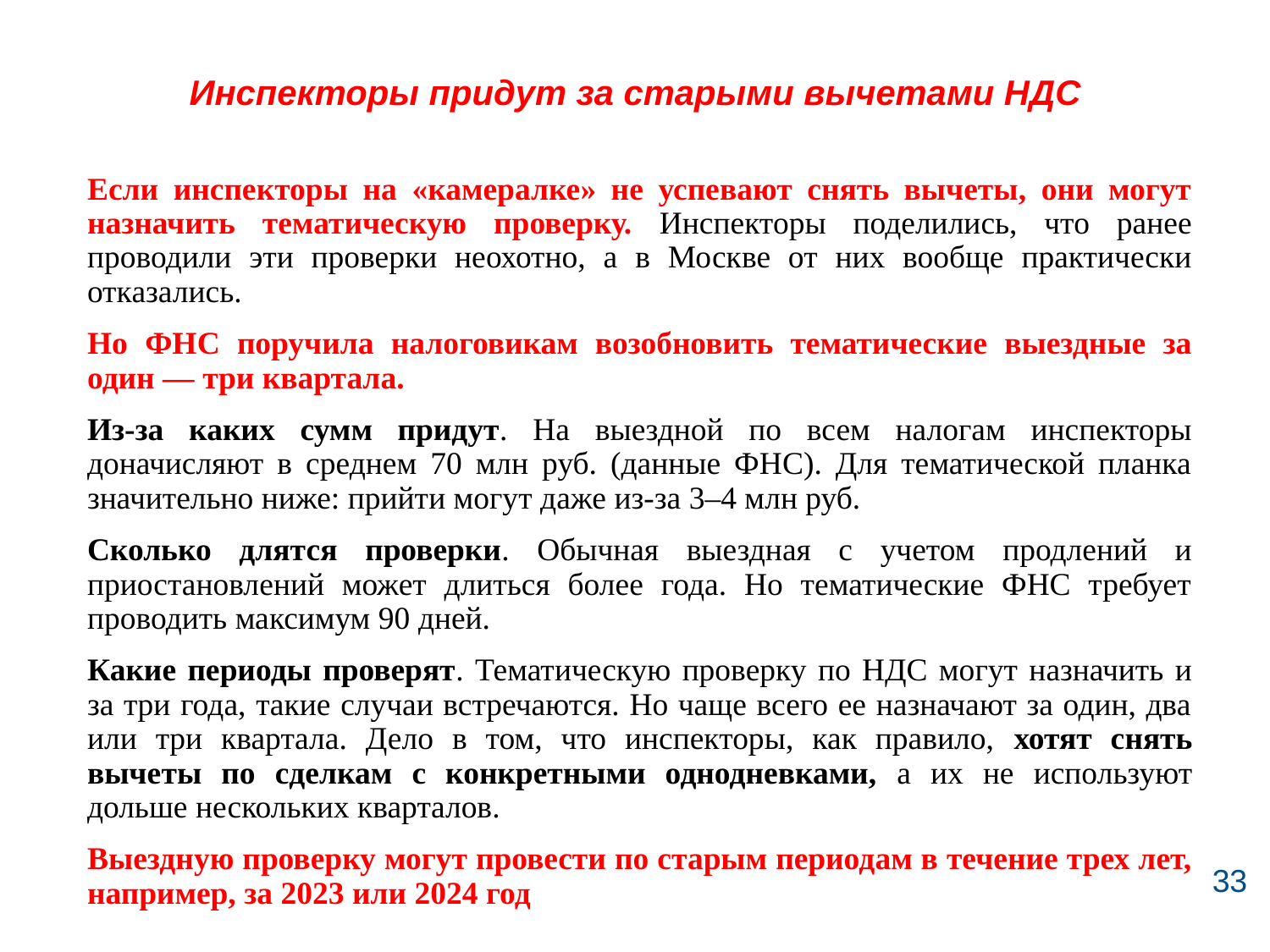

# Инспекторы придут за старыми вычетами НДС
Если инспекторы на «камералке» не успевают снять вычеты, они могут назначить тематическую проверку. Инспекторы поделились, что ранее проводили эти проверки неохотно, а в Москве от них вообще практически отказались.
Но ФНС поручила налоговикам возобновить тематические выездные за один — три квартала.
Из-за каких сумм придут. На выездной по всем налогам инспекторы доначисляют в среднем 70 млн руб. (данные ФНС). Для тематической планка значительно ниже: прийти могут даже из-за 3–4 млн руб.
Сколько длятся проверки. Обычная выездная с учетом продлений и приостановлений может длиться более года. Но тематические ФНС требует проводить максимум 90 дней.
Какие периоды проверят. Тематическую проверку по НДС могут назначить и за три года, такие случаи встречаются. Но чаще всего ее назначают за один, два или три квартала. Дело в том, что инспекторы, как правило, хотят снять вычеты по сделкам с конкретными однодневками, а их не используют дольше нескольких кварталов.
Выездную проверку могут провести по старым периодам в течение трех лет, например, за 2023 или 2024 год